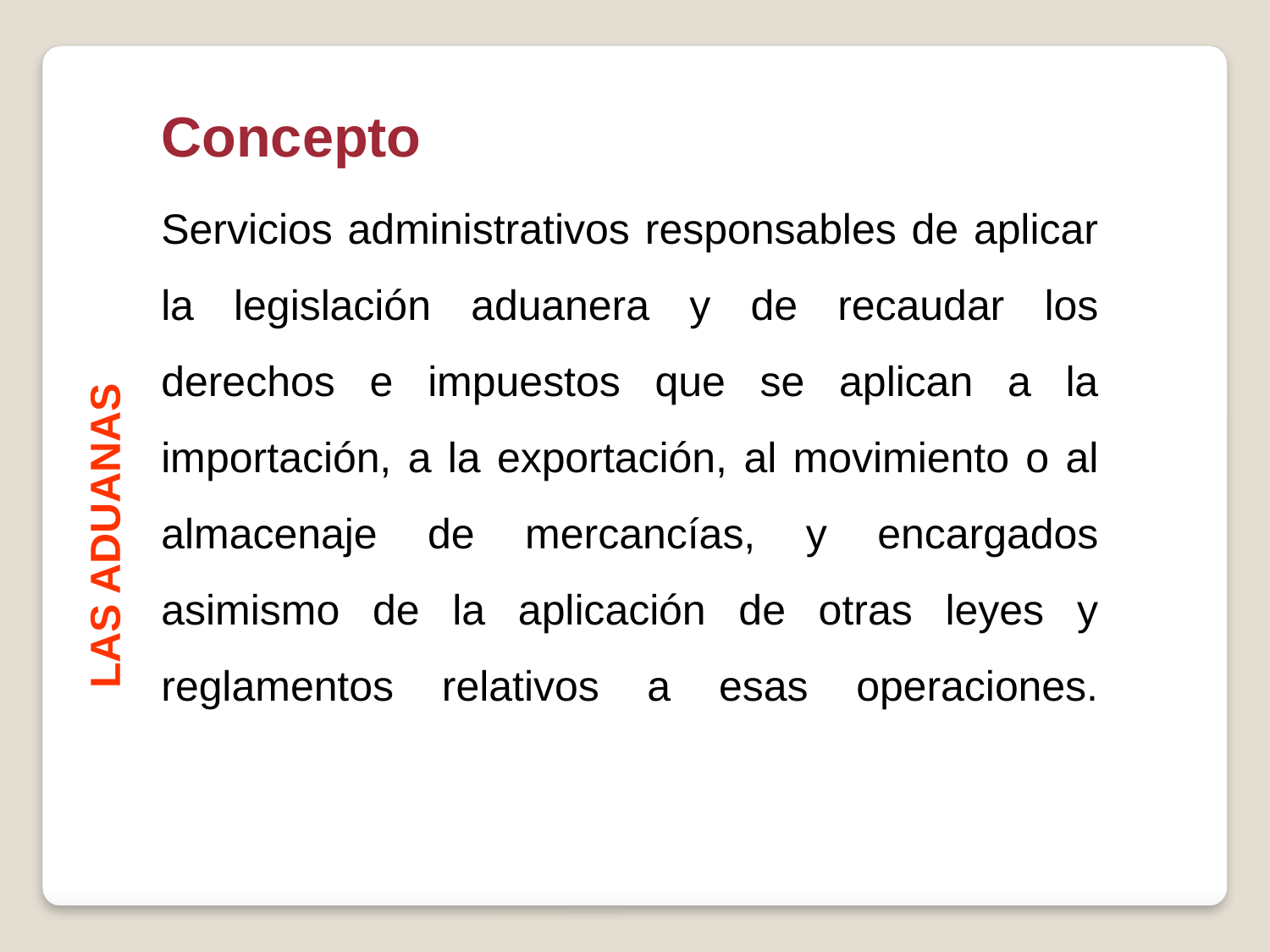

Concepto
Servicios administrativos responsables de aplicar la legislación aduanera y de recaudar los derechos e impuestos que se aplican a la importación, a la exportación, al movimiento o al almacenaje de mercancías, y encargados asimismo de la aplicación de otras leyes y reglamentos relativos a esas operaciones.

LAS ADUANAS